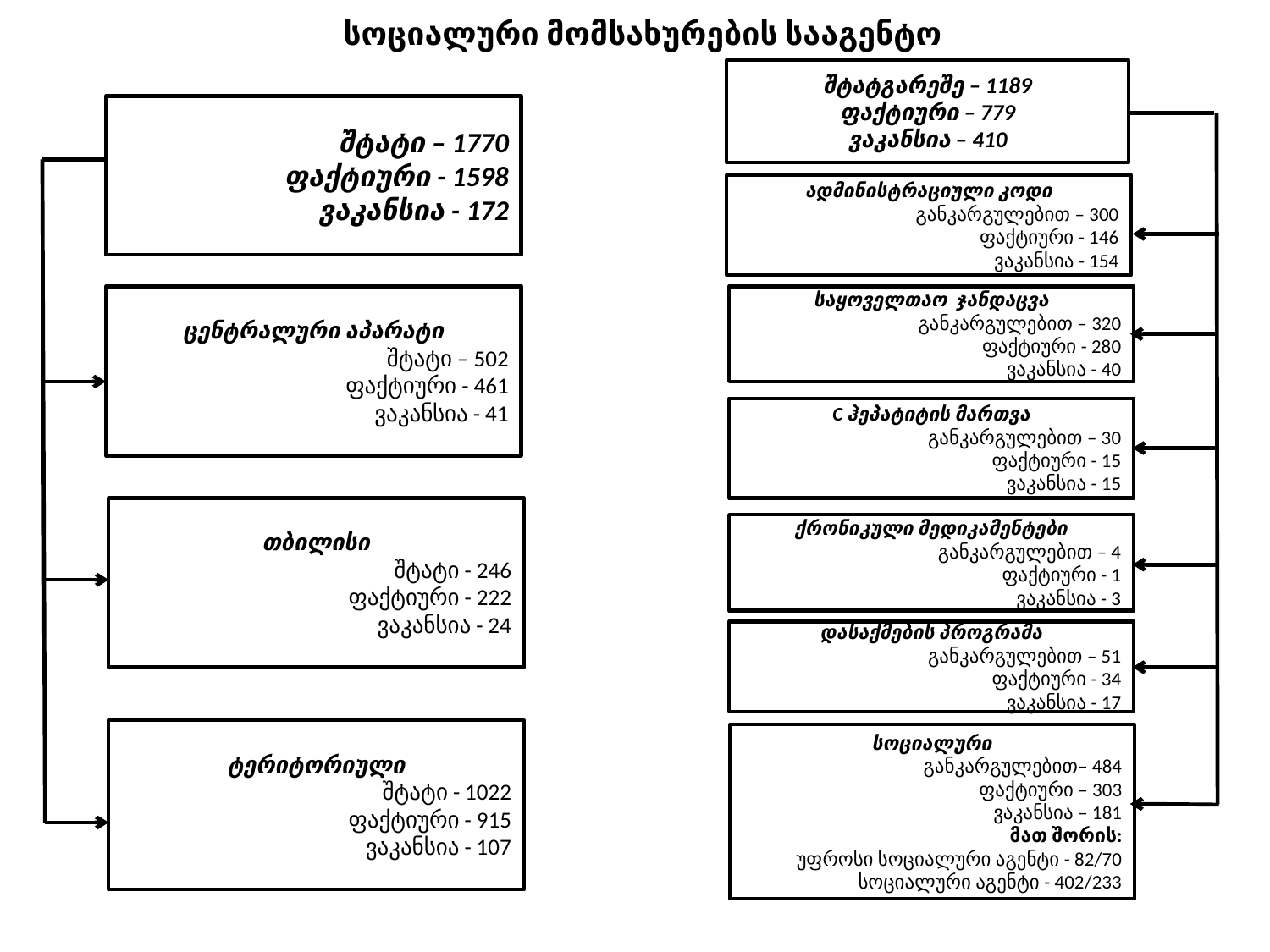

# სოციალური მომსახურების სააგენტო
შტატგარეშე – 1189
ფაქტიური – 779
ვაკანსია – 410
შტატი – 1770
ფაქტიური - 1598
ვაკანსია - 172
ადმინისტრაციული კოდი
განკარგულებით – 300
ფაქტიური - 146
ვაკანსია - 154
ცენტრალური აპარატი
შტატი – 502
ფაქტიური - 461
ვაკანსია - 41
საყოველთაო  ჯანდაცვა
განკარგულებით – 320
ფაქტიური - 280
ვაკანსია - 40
C ჰეპატიტის მართვა
განკარგულებით – 30
ფაქტიური - 15
ვაკანსია - 15
თბილისი
შტატი - 246
ფაქტიური - 222
ვაკანსია - 24
ქრონიკული მედიკამენტები
განკარგულებით – 4
ფაქტიური - 1
ვაკანსია - 3
დასაქმების პროგრამა
განკარგულებით – 51
ფაქტიური - 34
ვაკანსია - 17
ტერიტორიული
შტატი - 1022
ფაქტიური - 915
ვაკანსია - 107
სოციალური
განკარგულებით– 484
ფაქტიური – 303
ვაკანსია – 181
მათ შორის:
უფროსი სოციალური აგენტი - 82/70
სოციალური აგენტი - 402/233